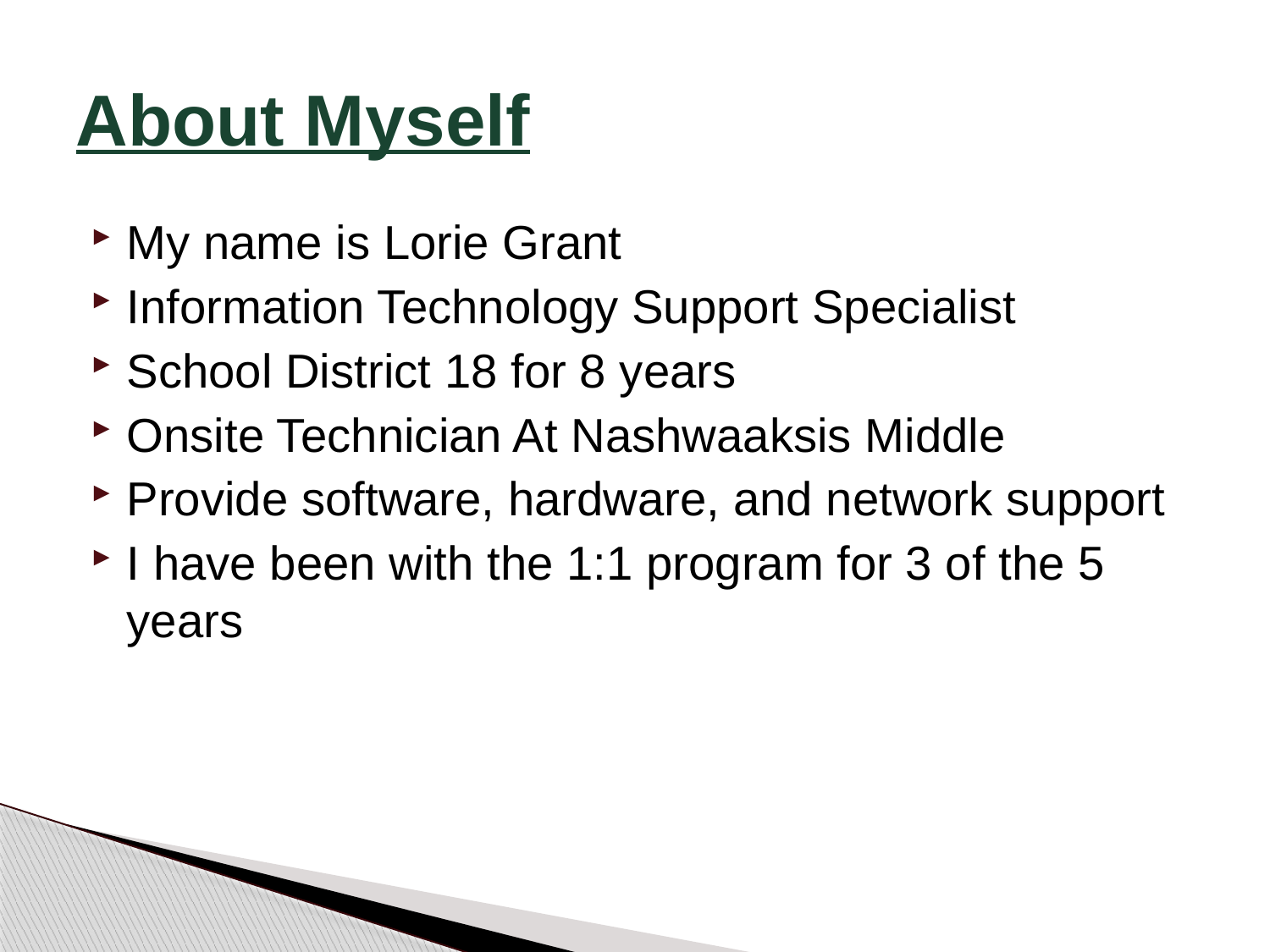

# About Myself
My name is Lorie Grant
Information Technology Support Specialist
School District 18 for 8 years
Onsite Technician At Nashwaaksis Middle
Provide software, hardware, and network support
I have been with the 1:1 program for 3 of the 5 years